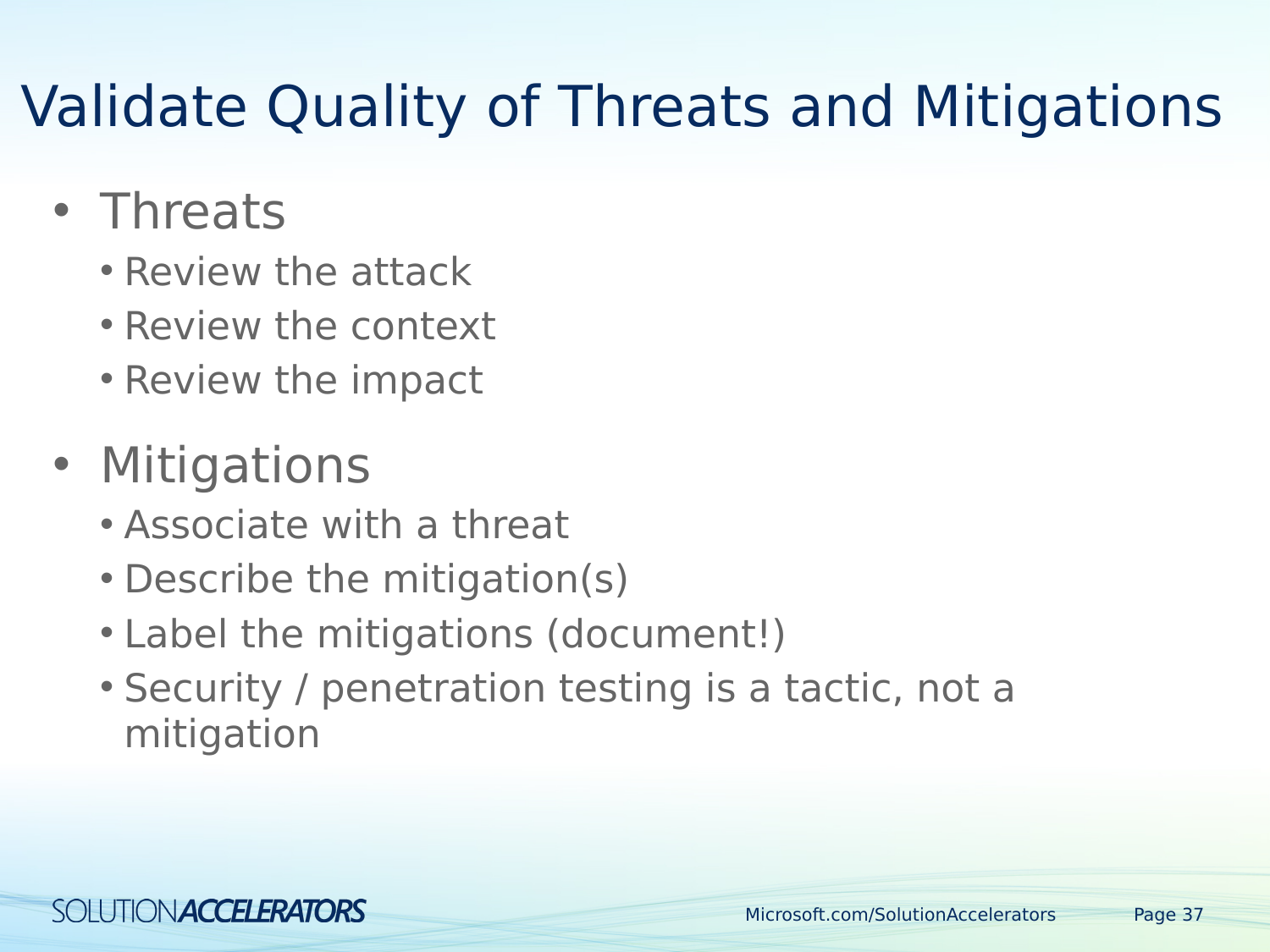

# Validate Quality of Threats and Mitigations
Threats
Review the attack
Review the context
Review the impact
Mitigations
Associate with a threat
Describe the mitigation(s)
Label the mitigations (document!)
Security / penetration testing is a tactic, not a mitigation

Microsoft.com/SolutionAccelerators
Page 37